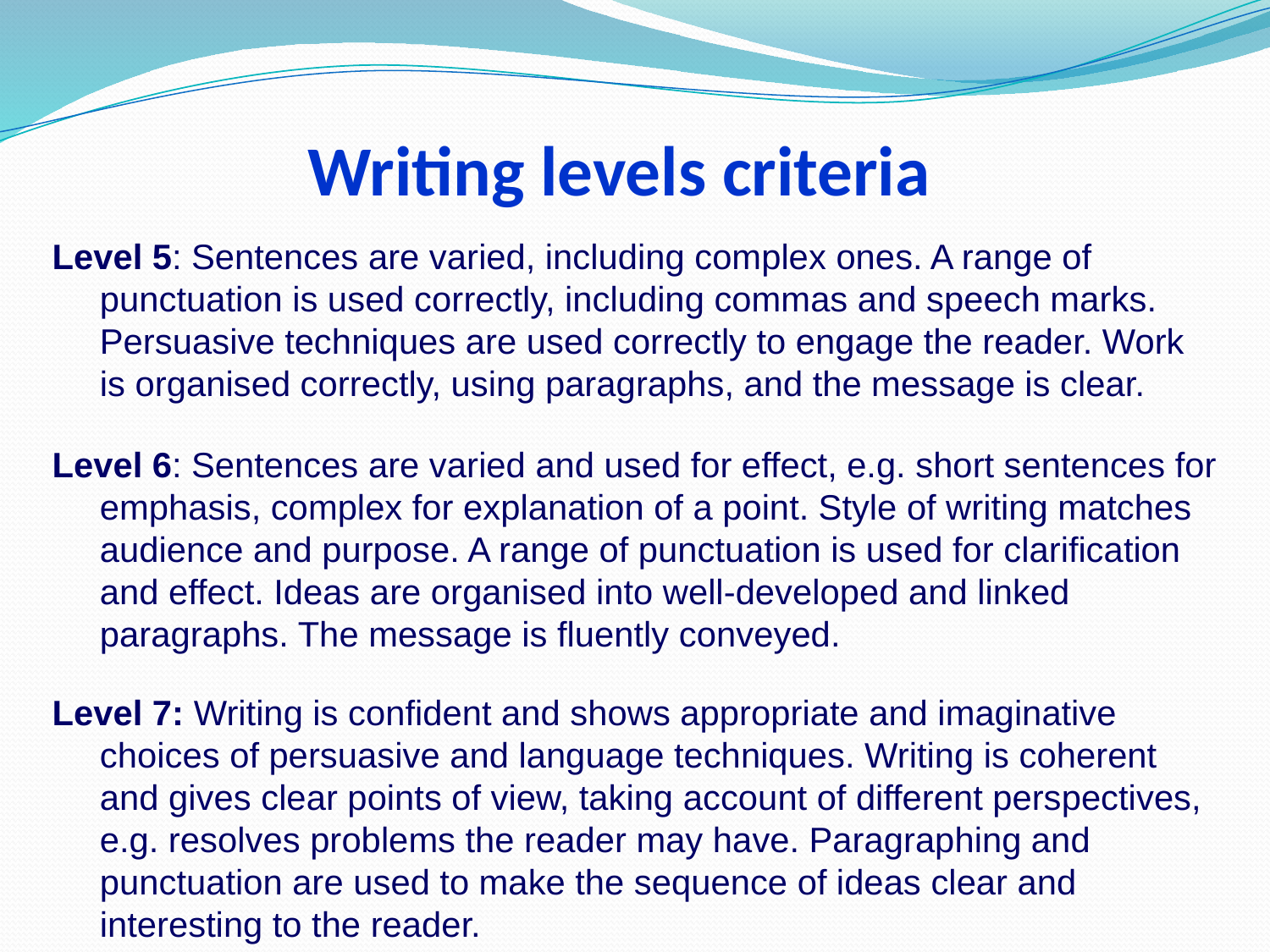

Writing levels criteria

Level 5: Sentences are varied, including complex ones. A range of punctuation is used correctly, including commas and speech marks. Persuasive techniques are used correctly to engage the reader. Work is organised correctly, using paragraphs, and the message is clear.
Level 6: Sentences are varied and used for effect, e.g. short sentences for emphasis, complex for explanation of a point. Style of writing matches audience and purpose. A range of punctuation is used for clarification and effect. Ideas are organised into well-developed and linked paragraphs. The message is fluently conveyed.
Level 7: Writing is confident and shows appropriate and imaginative choices of persuasive and language techniques. Writing is coherent and gives clear points of view, taking account of different perspectives, e.g. resolves problems the reader may have. Paragraphing and punctuation are used to make the sequence of ideas clear and interesting to the reader.